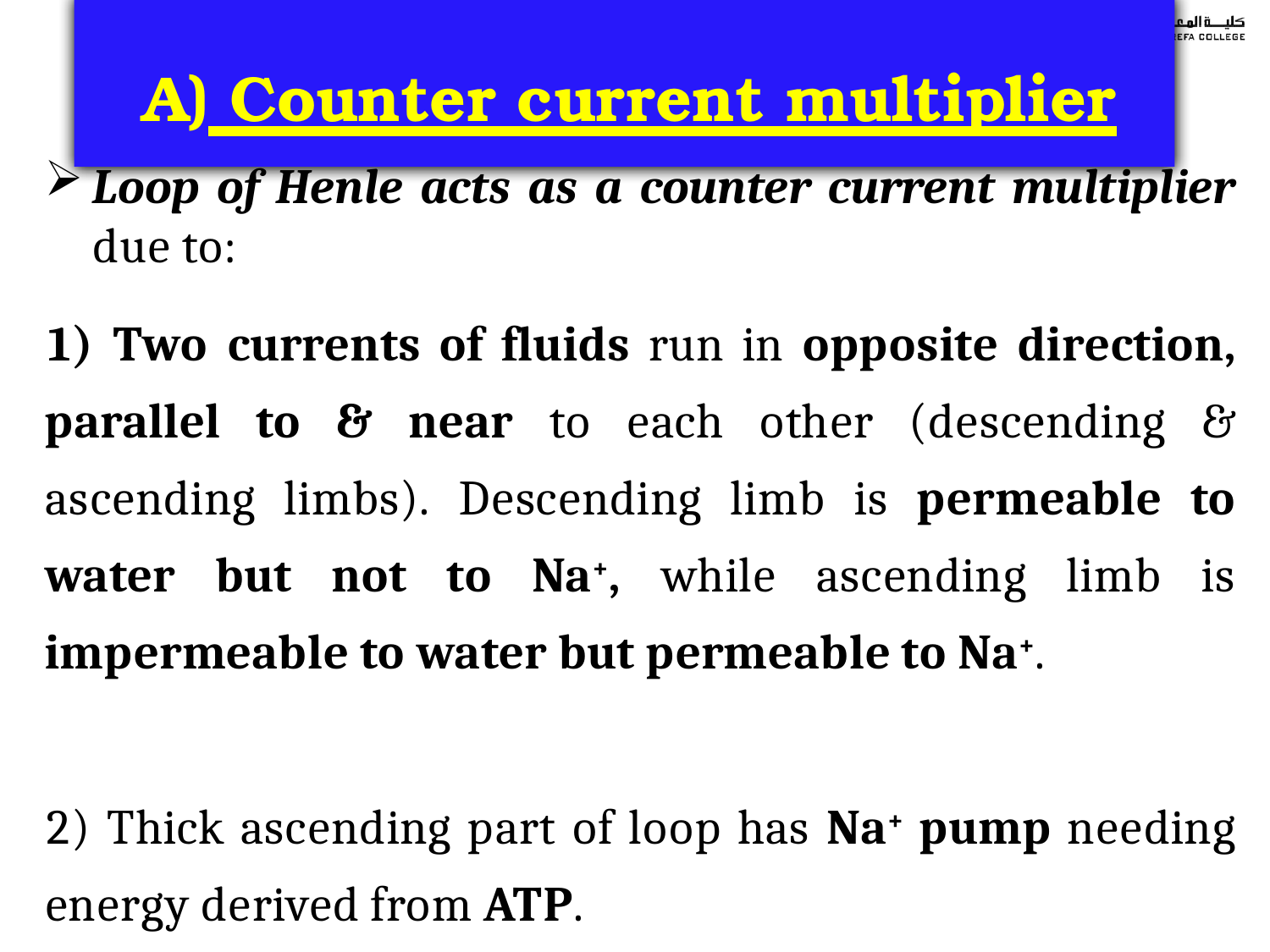

# A) Counter current multiplier
Loop of Henle acts as a counter current multiplier due to:
1) Two currents of fluids run in opposite direction, parallel to & near to each other (descending & ascending limbs). Descending limb is permeable to water but not to Na+, while ascending limb is impermeable to water but permeable to Na+.

2) Thick ascending part of loop has Na+ pump needing energy derived from ATP.